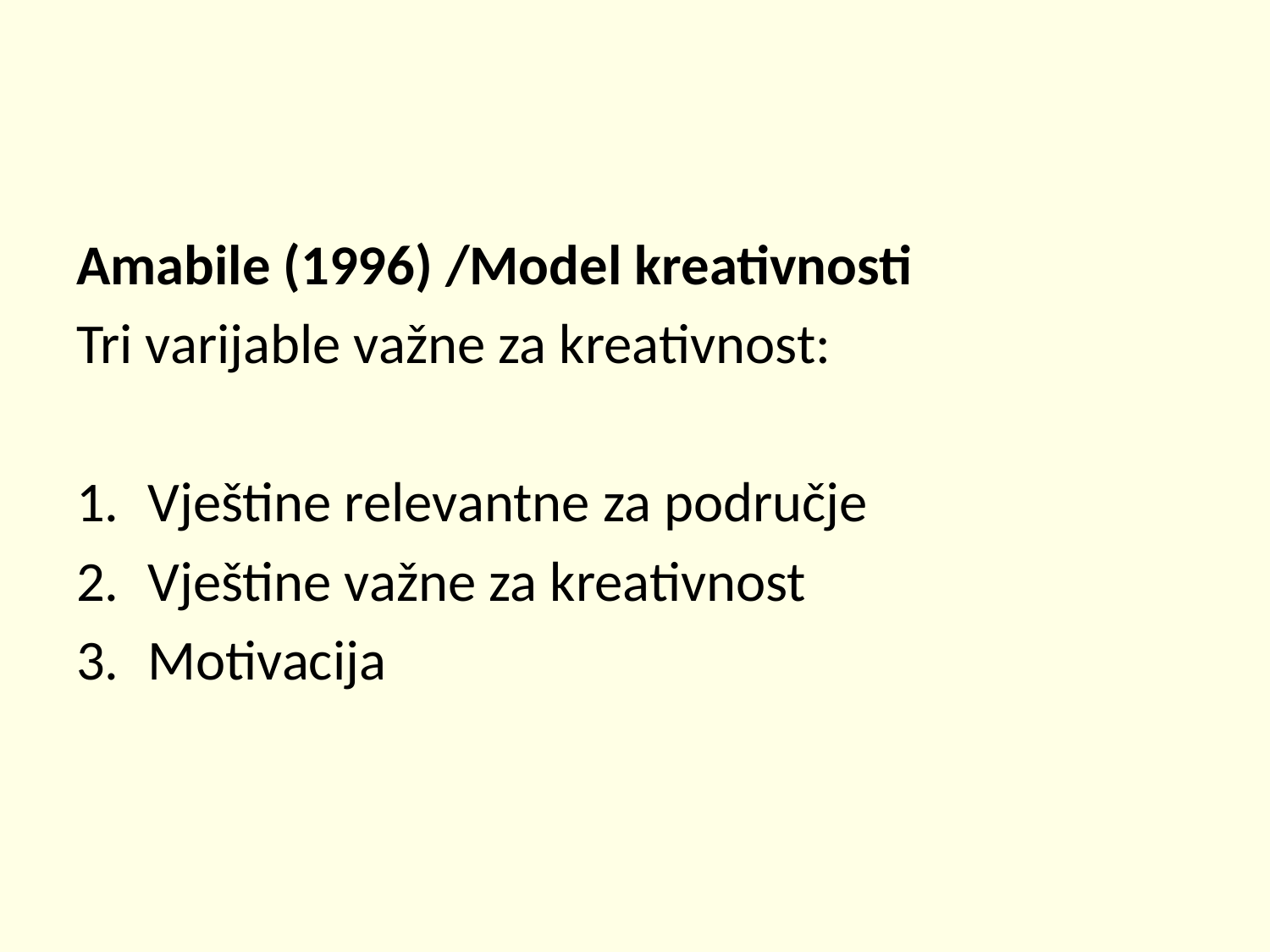

#
Amabile (1996) /Model kreativnosti
Tri varijable važne za kreativnost:

Vještine relevantne za područje
Vještine važne za kreativnost
Motivacija